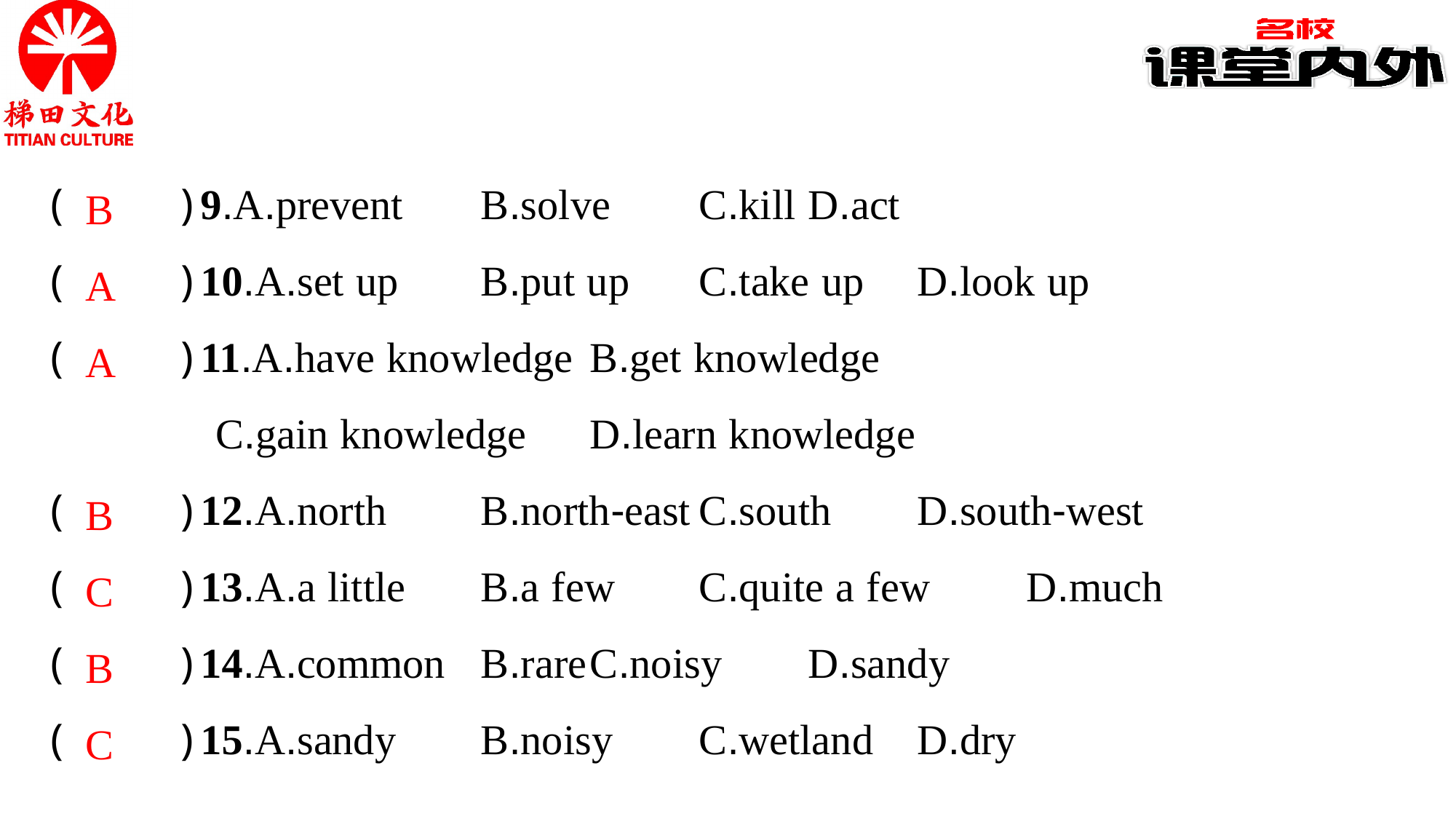

(　　)9.A.prevent	B.solve	C.kill	D.act
(　　)10.A.set up	B.put up	C.take up	D.look up
(　　)11.A.have knowledge	B.get knowledge
C.gain knowledge	D.learn knowledge
(　　)12.A.north	B.north-east	C.south	D.south-west
(　　)13.A.a little	B.a few	C.quite a few	D.much
(　　)14.A.common	B.rare	C.noisy	D.sandy
(　　)15.A.sandy	B.noisy	C.wetland	D.dry
B
A
A

B
C
B
C